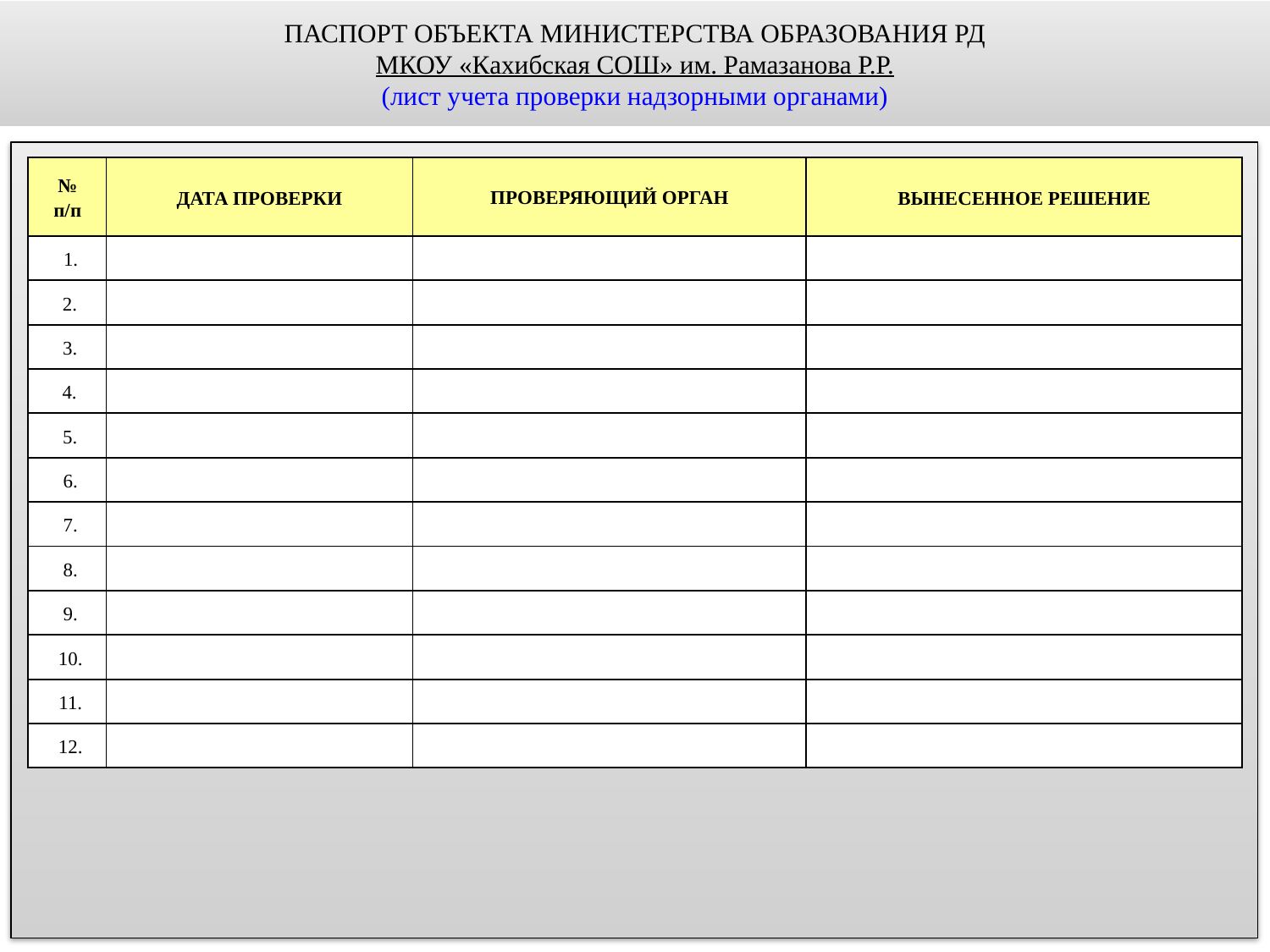

ПАСПОРТ ОБЪЕКТА МИНИСТЕРСТВА ОБРАЗОВАНИЯ РД
МКОУ «Кахибская СОШ» им. Рамазанова Р.Р.
(лист учета проверки надзорными органами)

| № п/п | ДАТА ПРОВЕРКИ | ПРОВЕРЯЮЩИЙ ОРГАН | ВЫНЕСЕННОЕ РЕШЕНИЕ |
| --- | --- | --- | --- |
| 1. |  |  |  |
| 2. |  |  |  |
| 3. |  |  |  |
| 4. |  |  |  |
| 5. |  |  |  |
| 6. |  |  |  |
| 7. |  |  |  |
| 8. |  |  |  |
| 9. |  |  |  |
| 10. |  |  |  |
| 11. |  |  |  |
| 12. |  |  |  |